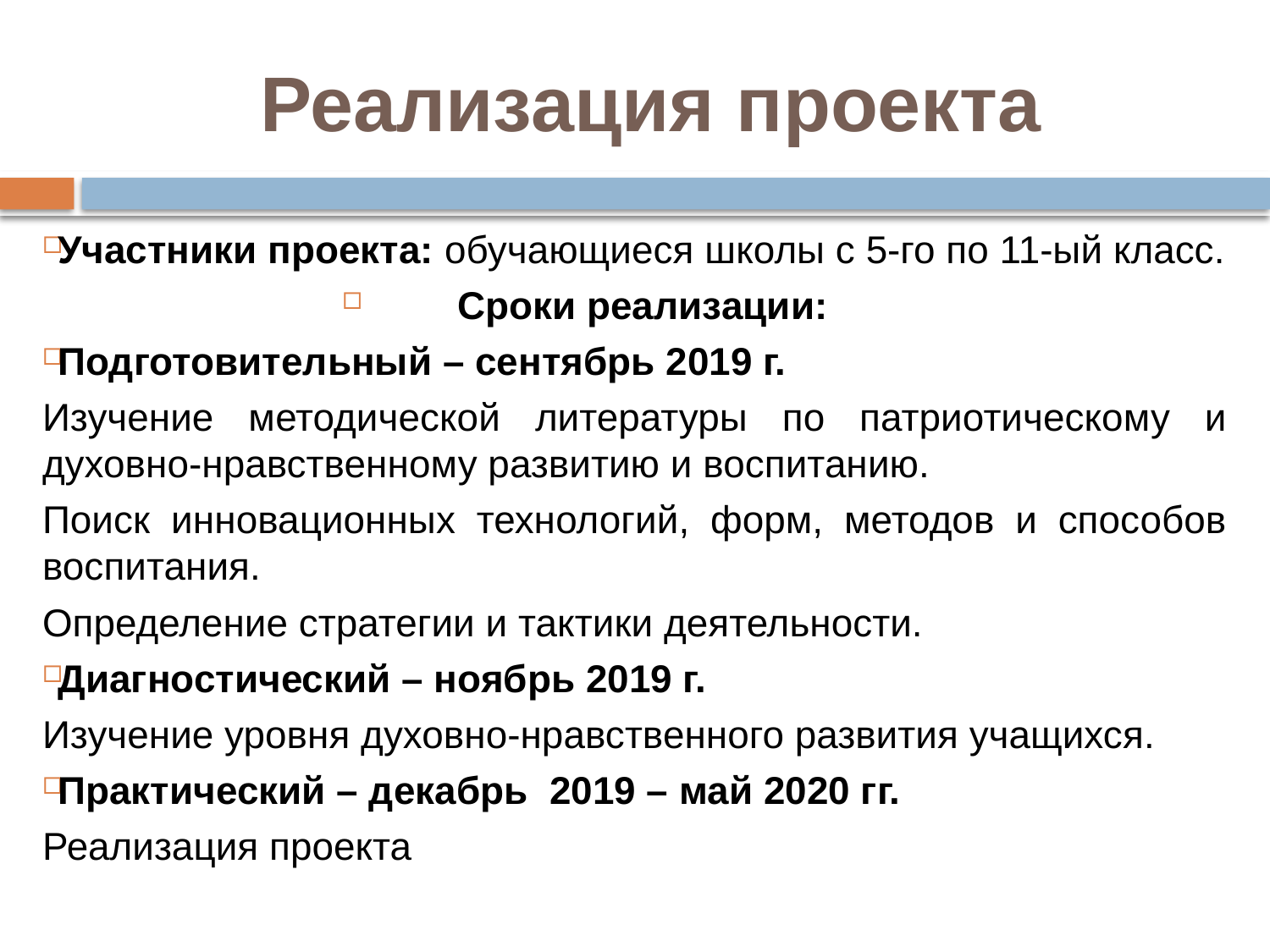

# Реализация проекта
Участники проекта: обучающиеся школы с 5-го по 11-ый класс.
Сроки реализации:
Подготовительный – сентябрь 2019 г.
Изучение методической литературы по патриотическому и духовно-нравственному развитию и воспитанию.
Поиск инновационных технологий, форм, методов и способов воспитания.
Определение стратегии и тактики деятельности.
Диагностический – ноябрь 2019 г.
Изучение уровня духовно-нравственного развития учащихся.
Практический – декабрь  2019 – май 2020 гг.
Реализация проекта